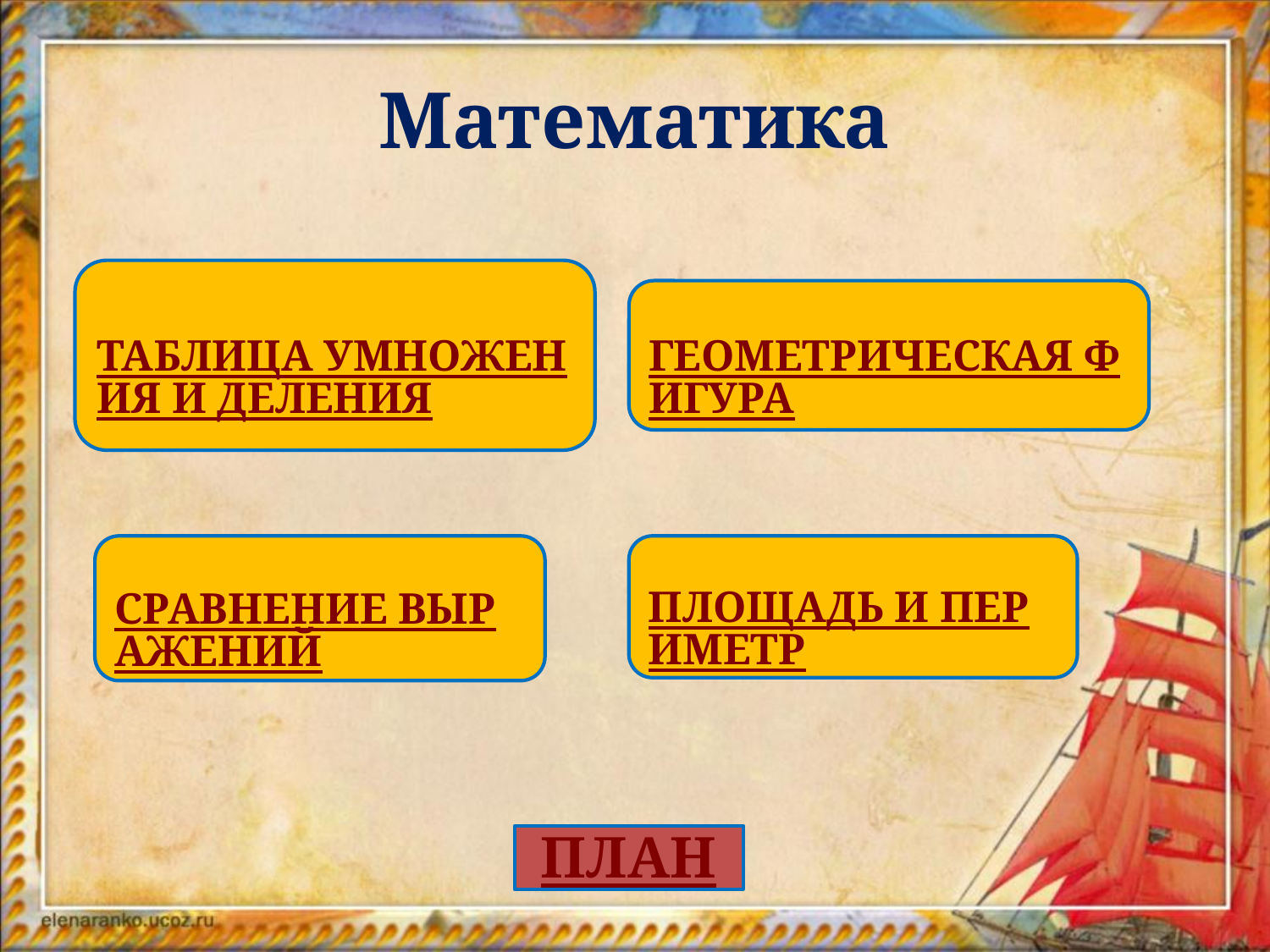

# Математика
ТАБЛИЦА УМНОЖЕНИЯ И ДЕЛЕНИЯ
ГЕОМЕТРИЧЕСКАЯ ФИГУРА
СРАВНЕНИЕ ВЫРАЖЕНИЙ
ПЛОЩАДЬ И ПЕРИМЕТР
ПЛАН